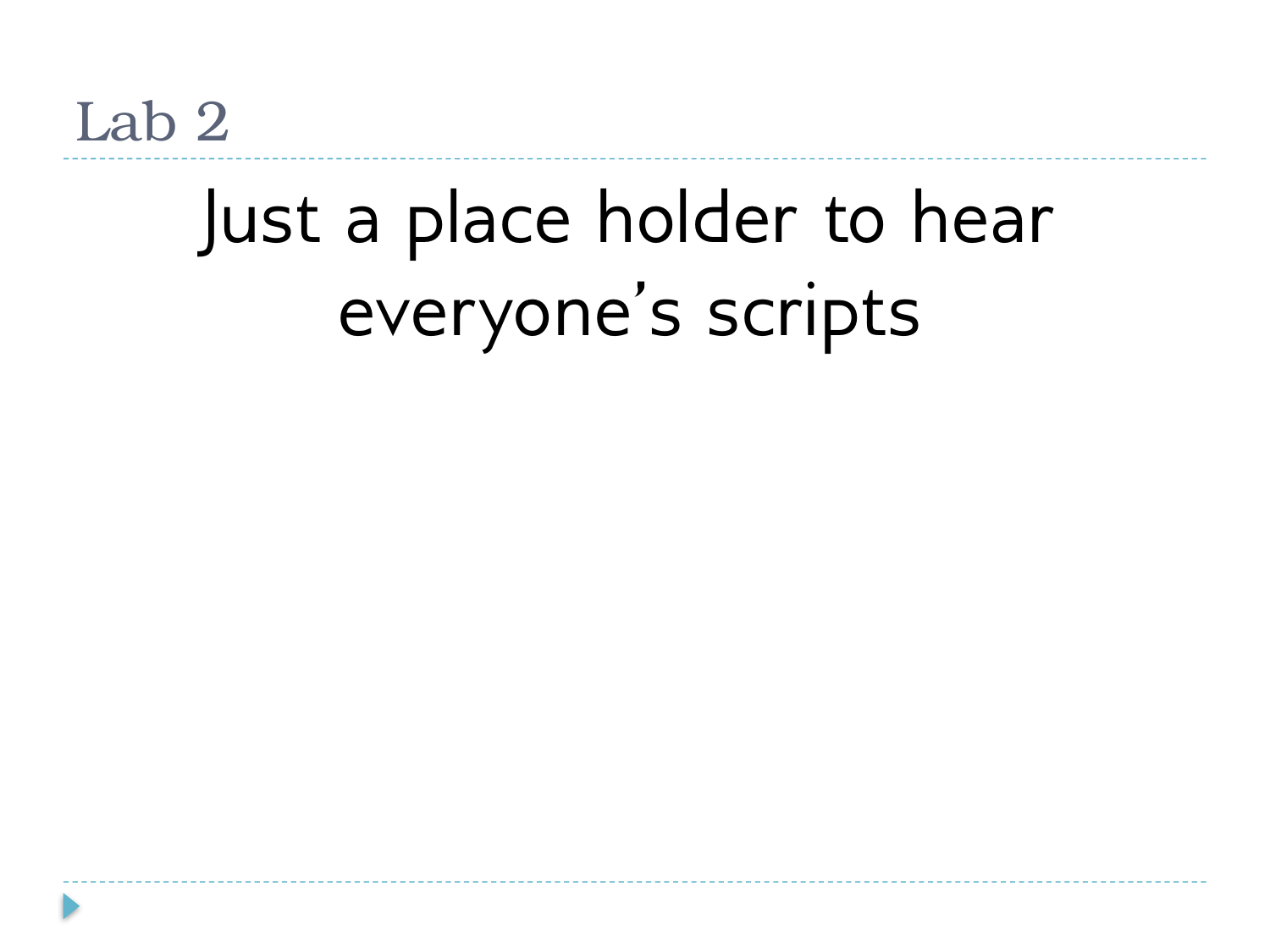

# Lab 2
Just a place holder to hear everyone’s scripts